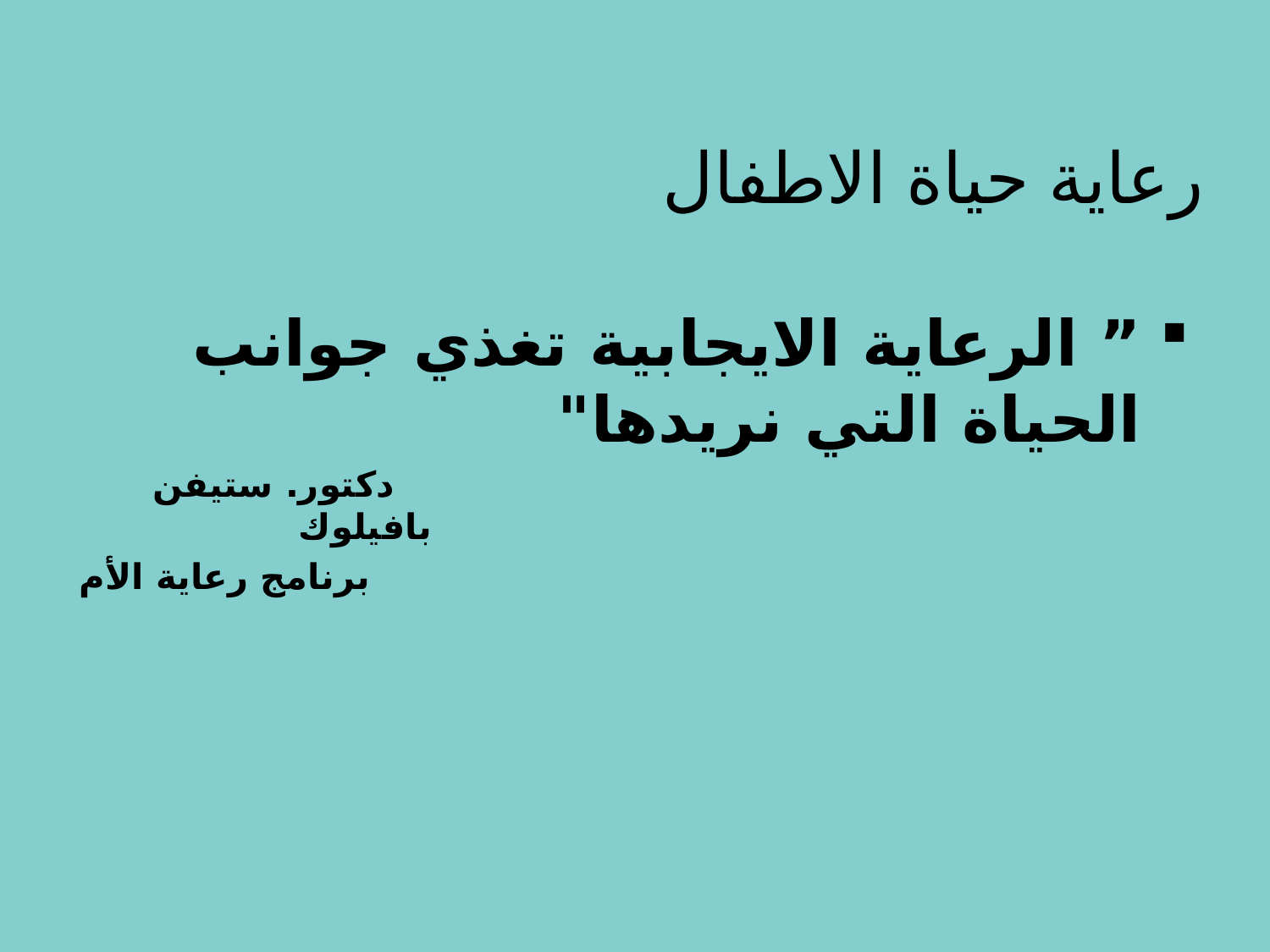

# رعاية حياة الاطفال
” الرعاية الايجابية تغذي جوانب الحياة التي نريدها"
دكتور. ستيفن بافيلوك
  برنامج رعاية الأم